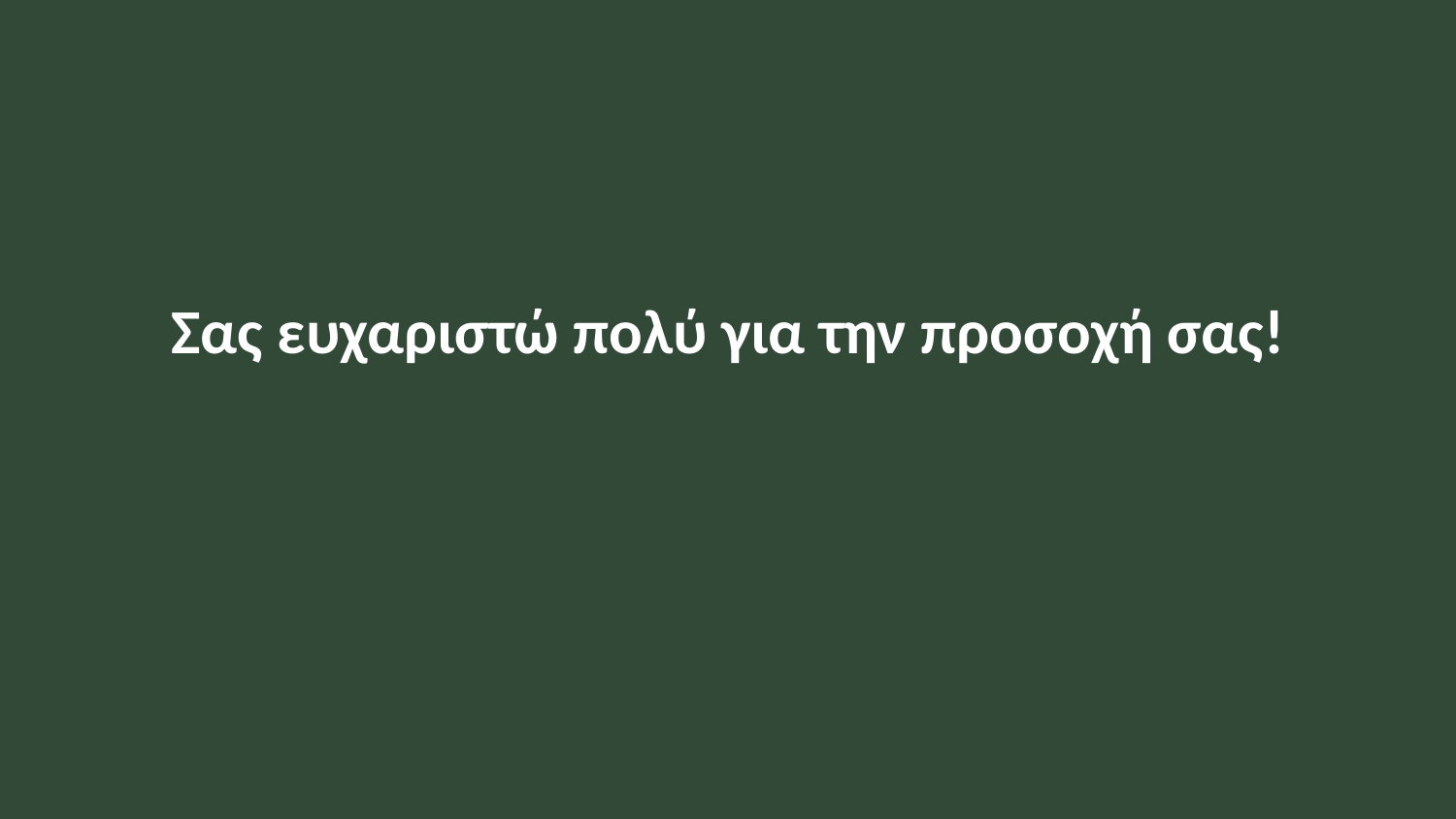

# Σας ευχαριστώ πολύ για την προσοχή σας!